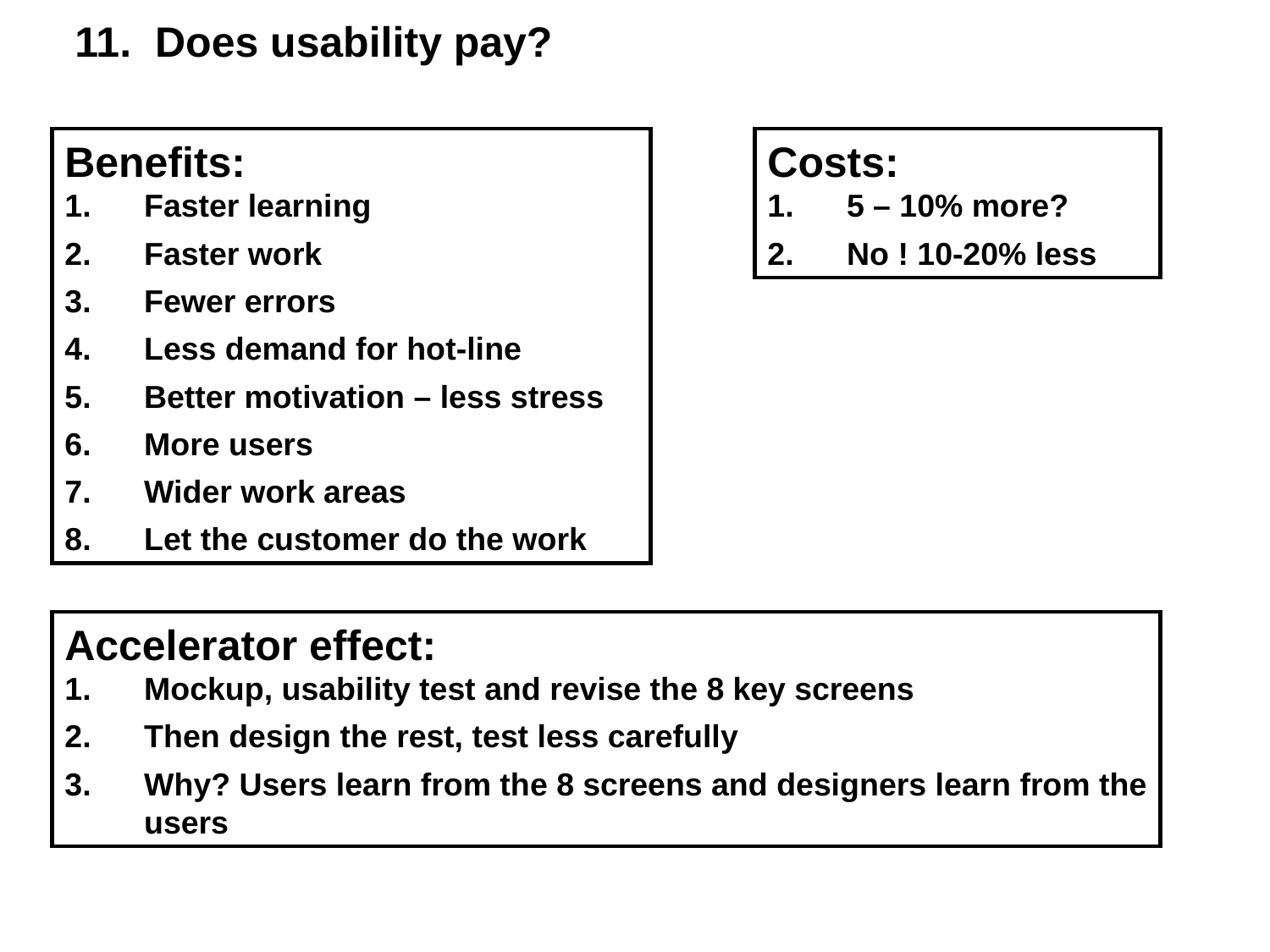

11.  Does usability pay?
Benefits:
Faster learning
Faster work
Fewer errors
Less demand for hot-line
Better motivation – less stress
More users
Wider work areas
Let the customer do the work
Costs:
5 – 10% more?
No ! 10-20% less
Accelerator effect:
Mockup, usability test and revise the 8 key screens
Then design the rest, test less carefully
Why? Users learn from the 8 screens and designers learn from the users